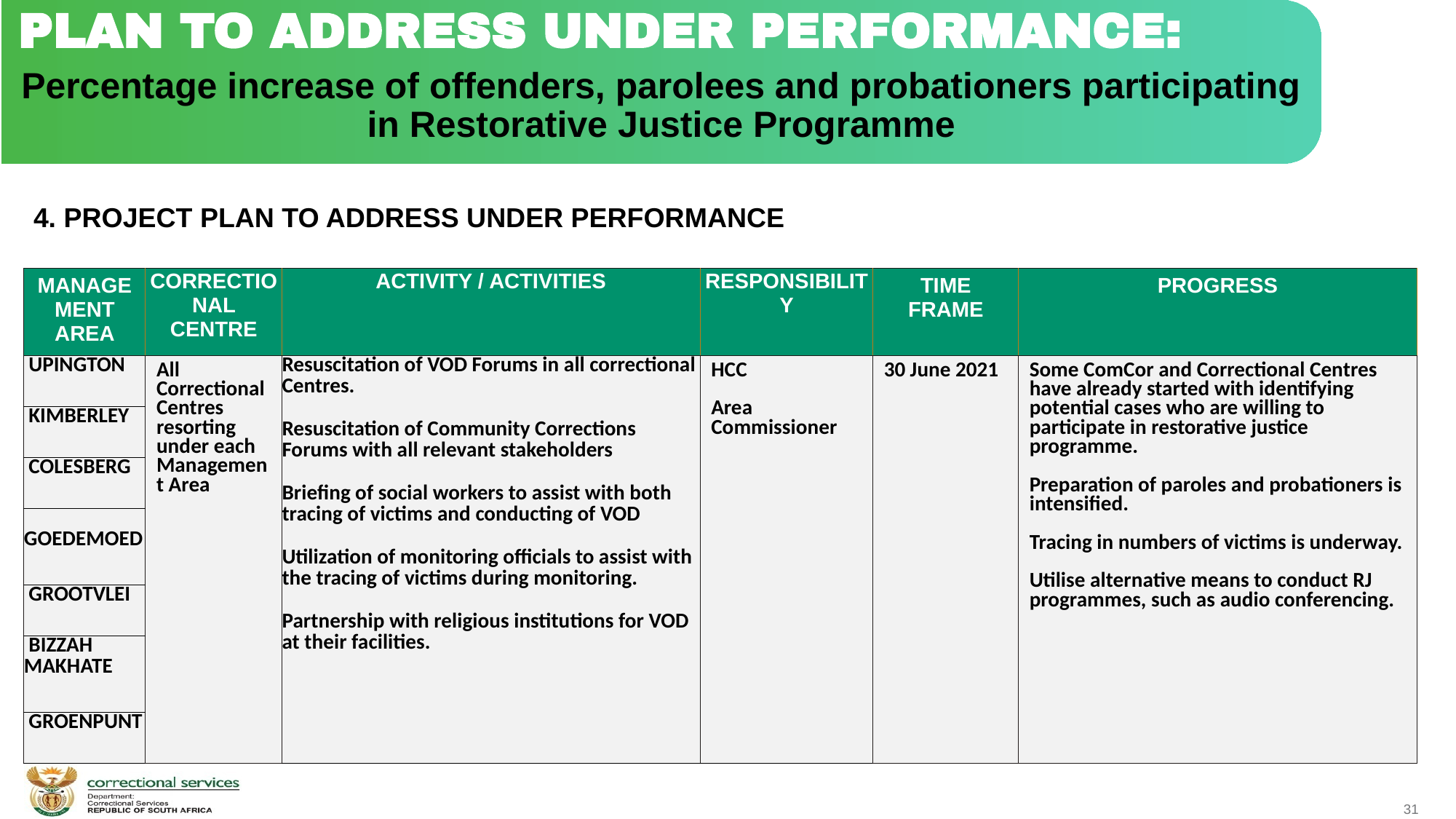

PLAN TO ADDRESS UNDER PERFORMANCE:
Percentage increase of offenders, parolees and probationers participating in Restorative Justice Programme

     4. PROJECT PLAN TO ADDRESS UNDER PERFORMANCE
| MANAGEMENT AREA | CORRECTIONAL CENTRE | ACTIVITY / ACTIVITIES | RESPONSIBILITY | TIME FRAME | PROGRESS |
| --- | --- | --- | --- | --- | --- |
| UPINGTON | All Correctional Centres resorting under each Management Area | Resuscitation of VOD Forums in all correctional Centres. Resuscitation of Community Corrections Forums with all relevant stakeholders Briefing of social workers to assist with both tracing of victims and conducting of VOD Utilization of monitoring officials to assist with the tracing of victims during monitoring. Partnership with religious institutions for VOD at their facilities. | HCC Area Commissioner | 30 June 2021 | Some ComCor and Correctional Centres have already started with identifying potential cases who are willing to participate in restorative justice programme. Preparation of paroles and probationers is intensified. Tracing in numbers of victims is underway. Utilise alternative means to conduct RJ programmes, such as audio conferencing. |
| KIMBERLEY |  |  |  |  |  |
| COLESBERG |  |  |  |  |  |
| GOEDEMOED |  |  |  |  |  |
| GROOTVLEI |  |  |  |  |  |
| BIZZAH MAKHATE |  |  |  |  |  |
| GROENPUNT |  |  |  |  |  |